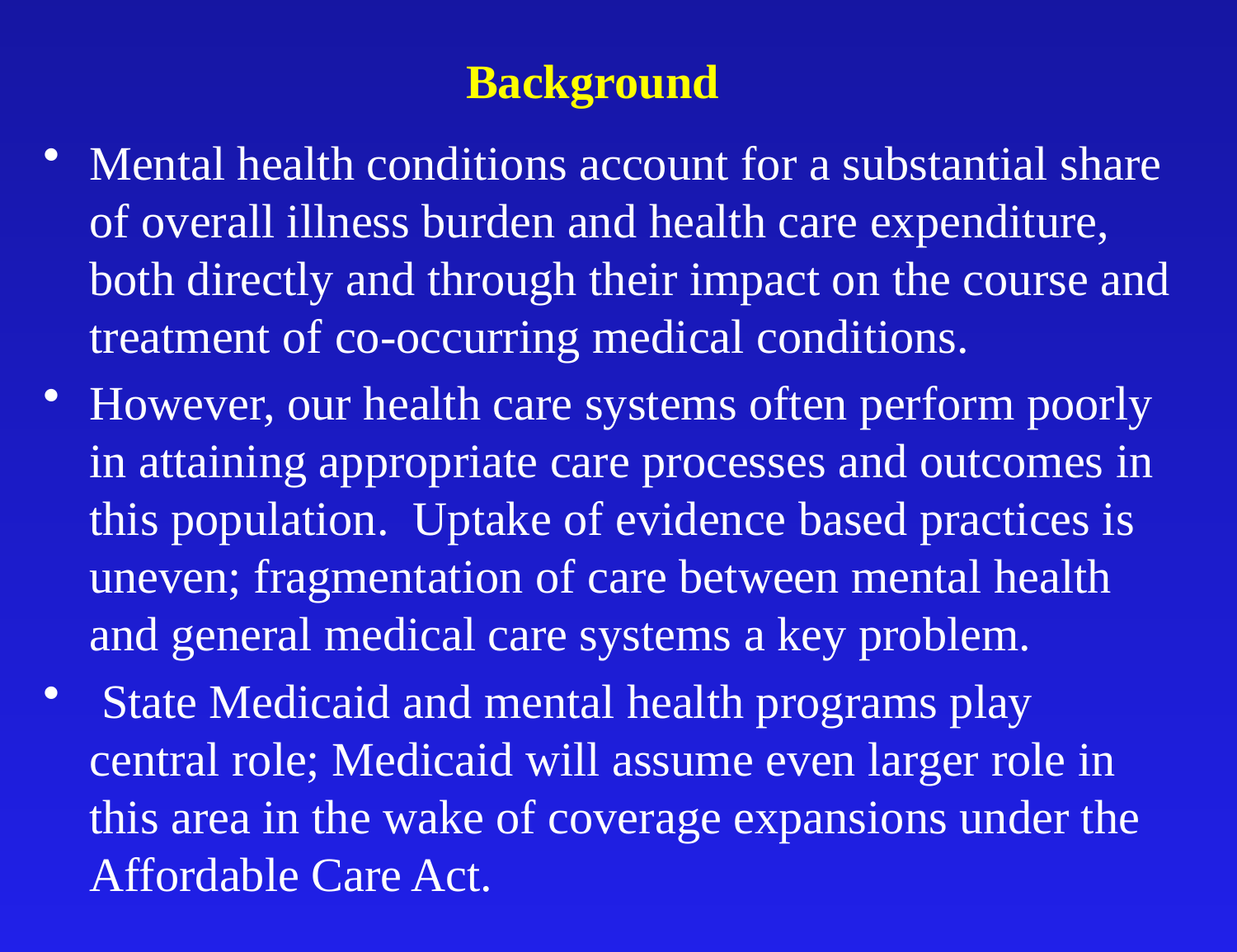

# Background
Mental health conditions account for a substantial share of overall illness burden and health care expenditure, both directly and through their impact on the course and treatment of co-occurring medical conditions.
However, our health care systems often perform poorly in attaining appropriate care processes and outcomes in this population.  Uptake of evidence based practices is uneven; fragmentation of care between mental health and general medical care systems a key problem.
 State Medicaid and mental health programs play central role; Medicaid will assume even larger role in this area in the wake of coverage expansions under the Affordable Care Act.